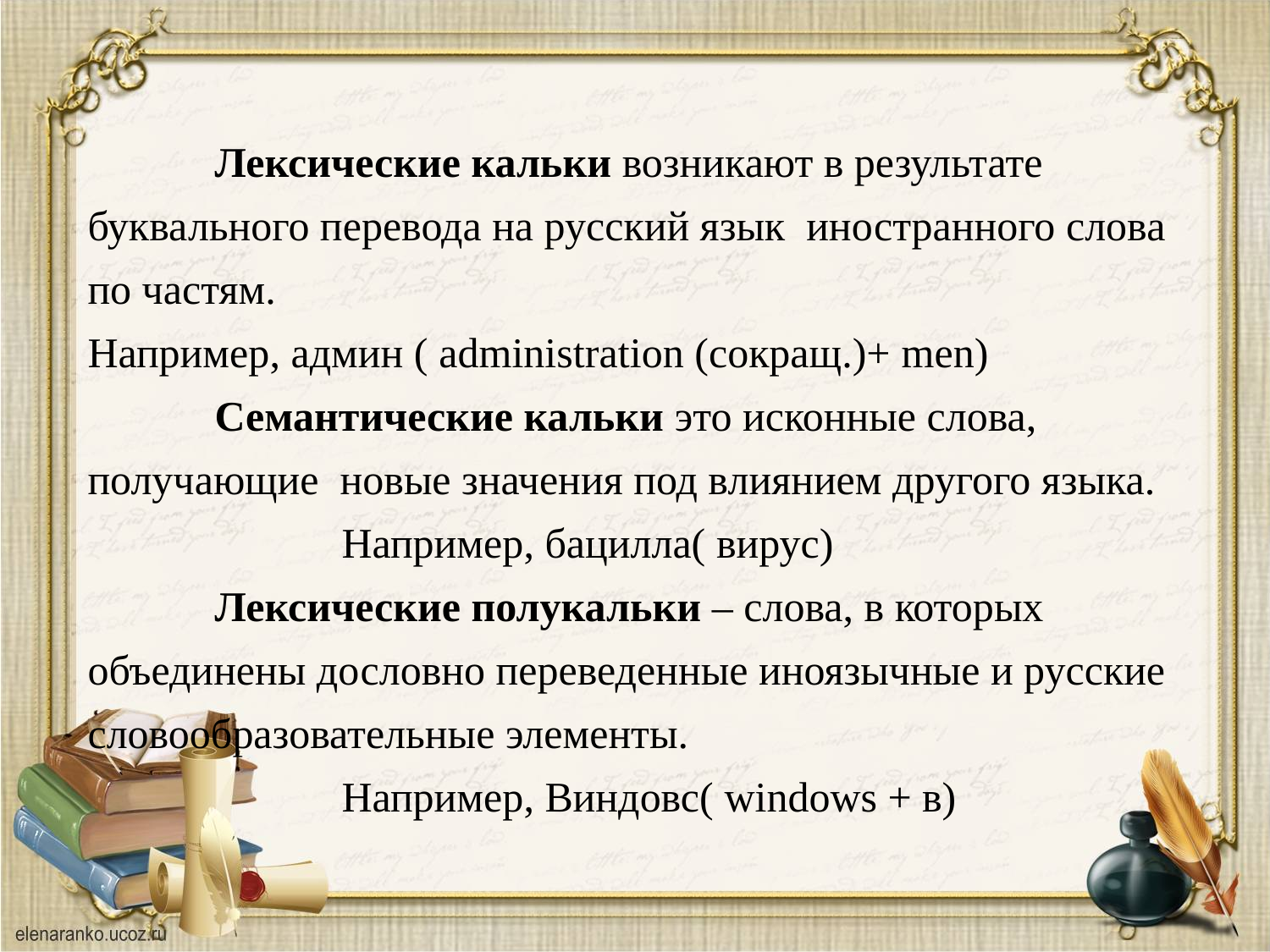

Лексические кальки возникают в результате буквального перевода на русский язык  иностранного слова по частям.
Например, админ ( administration (сокращ.)+ men)
	Семантические кальки это исконные слова, получающие  новые значения под влиянием другого языка.
		Например, бацилла( вирус)
	Лексические полукальки – слова, в которых объединены дословно переведенные иноязычные и русские словообразовательные элементы.
		Например, Виндовс( windows + в)